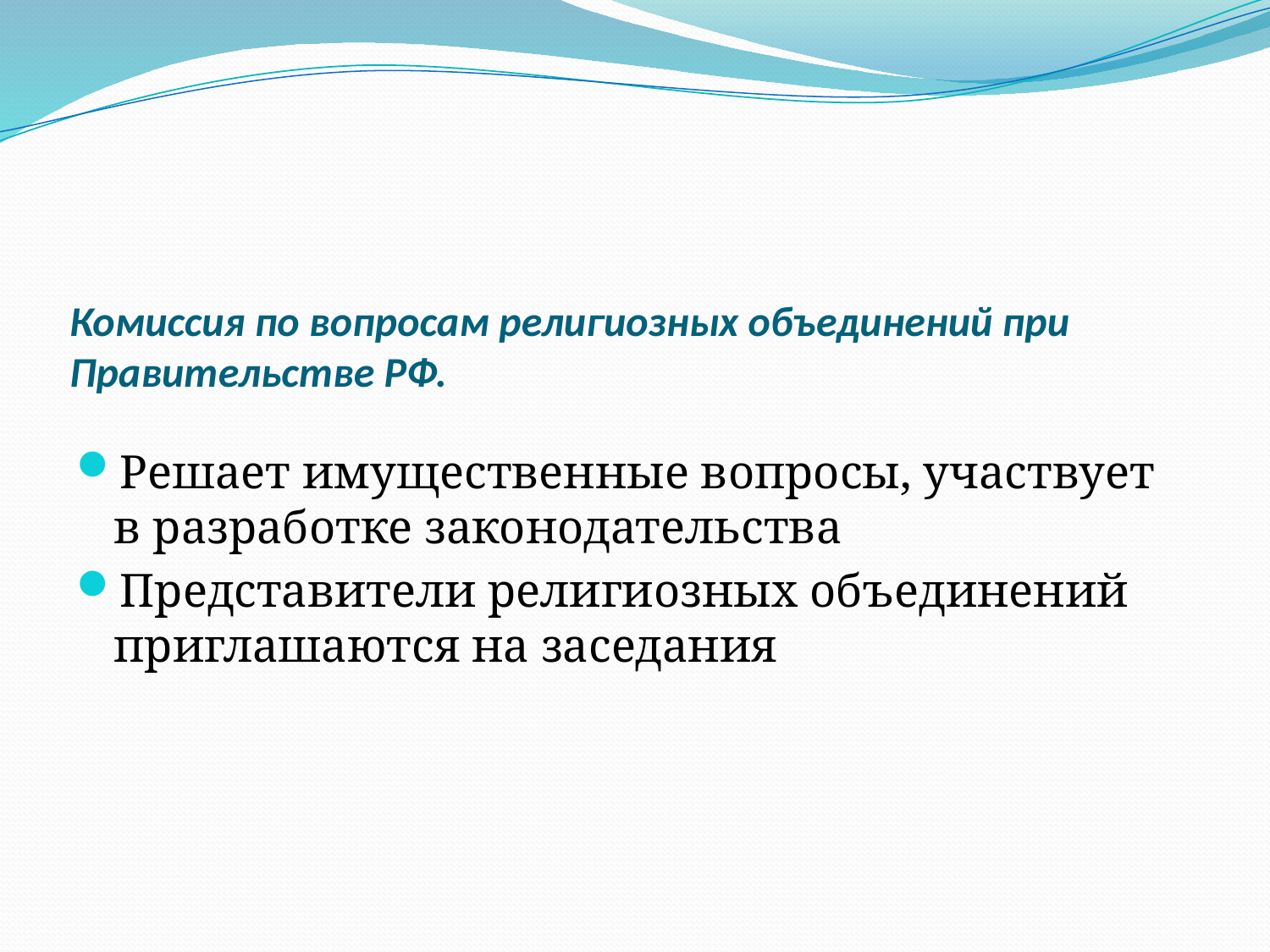

# Комиссия по вопросам религиозных объединений при Правительстве РФ.
Решает имущественные вопросы, участвует в разработке законодательства
Представители религиозных объединений приглашаются на заседания